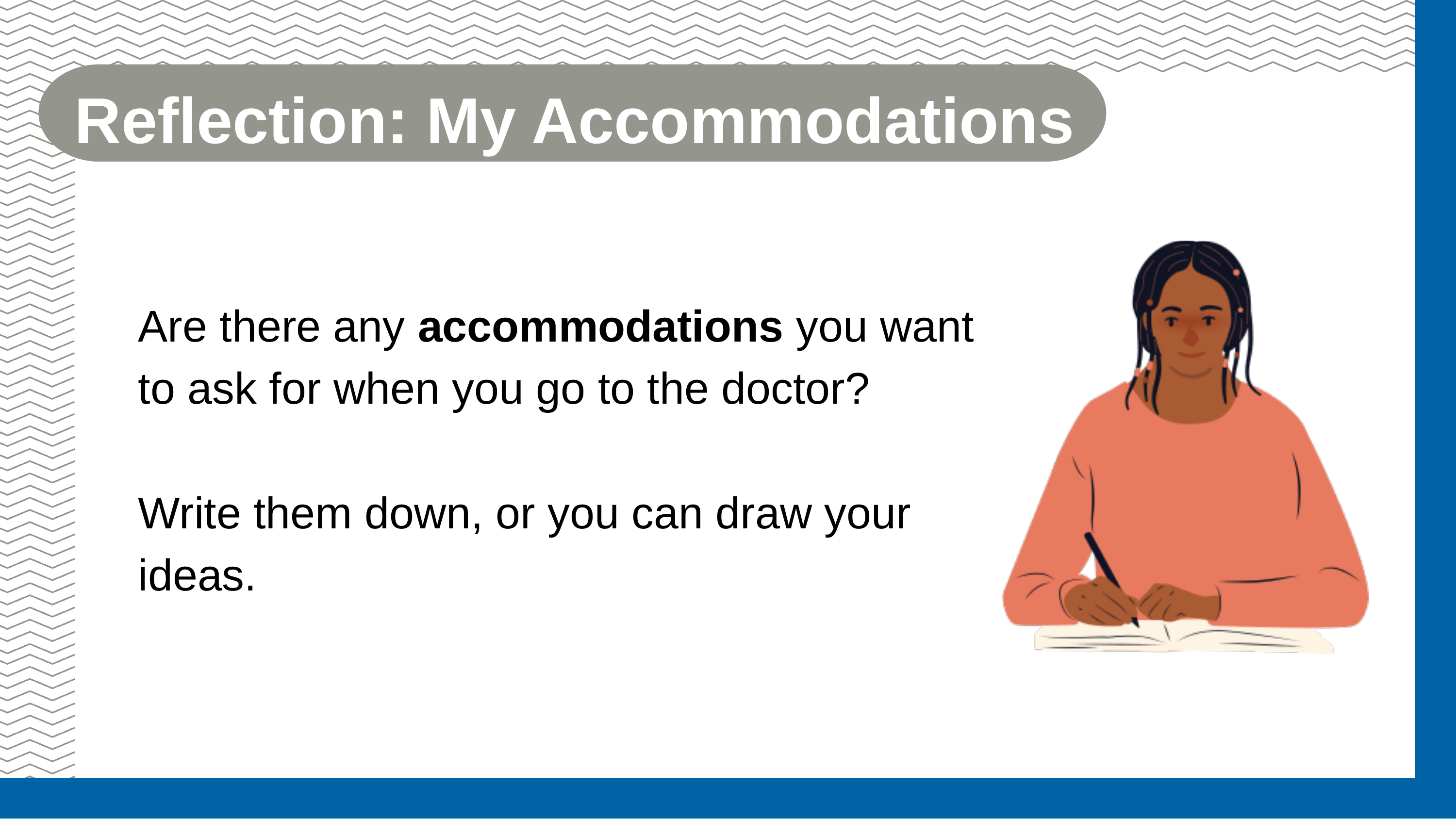

Reflection: My Accommodations

Are there any accommodations you want to ask for when you go to the doctor?

Write them down, or you can draw your ideas.